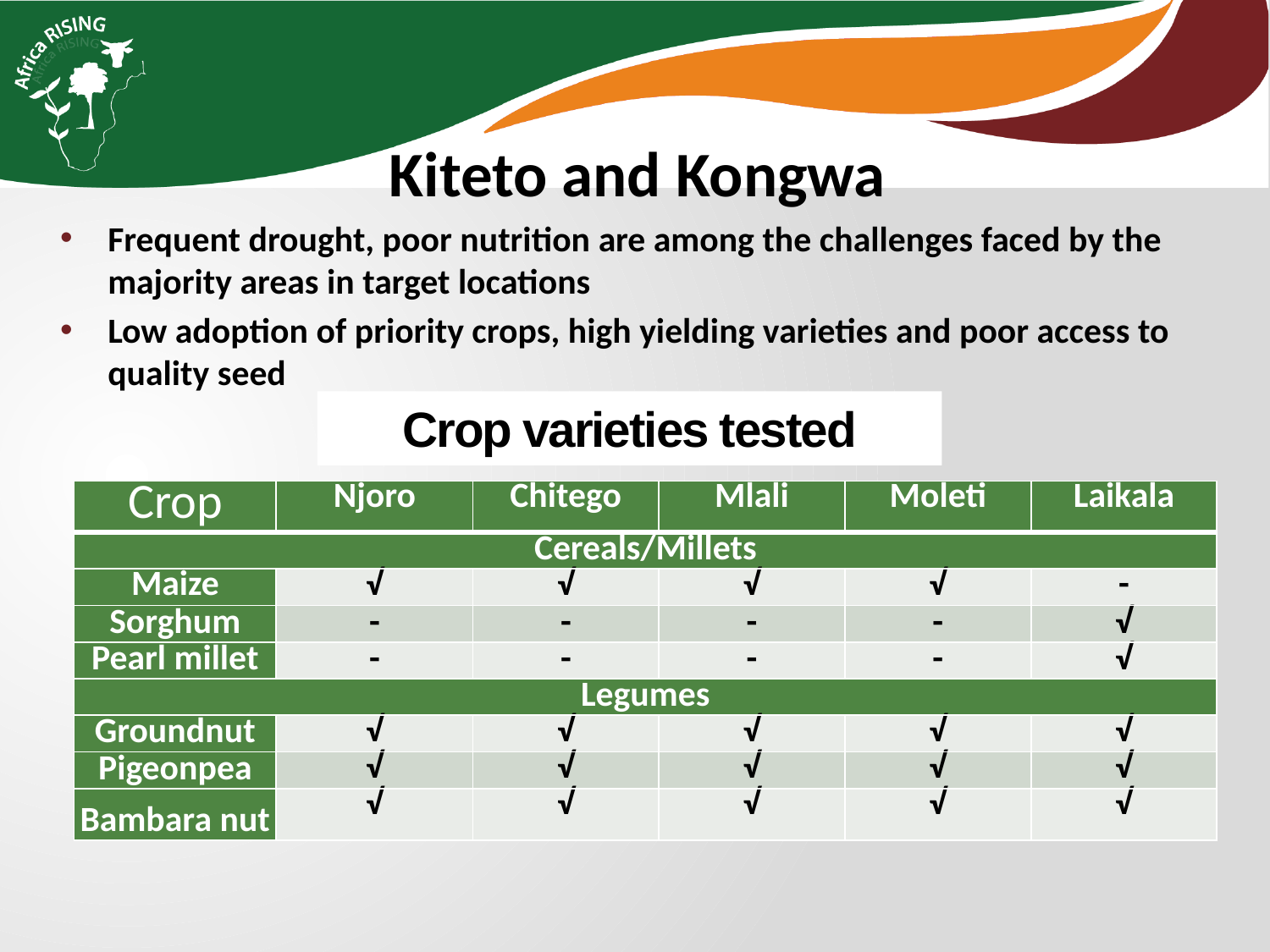

Kiteto and Kongwa
Frequent drought, poor nutrition are among the challenges faced by the majority areas in target locations
Low adoption of priority crops, high yielding varieties and poor access to quality seed
Crop varieties tested
| Crop | Njoro | Chitego | Mlali | Moleti | Laikala |
| --- | --- | --- | --- | --- | --- |
| Cereals/Millets |  |  |  |  |  |
| Maize | √ | √ | √ | √ | - |
| Sorghum | - | - | - | - | √ |
| Pearl millet | - | - | - | - | √ |
| Legumes |  |  |  |  |  |
| Groundnut | √ | √ | √ | √ | √ |
| Pigeonpea | √ | √ | √ | √ | √ |
| Bambara nut | √ | √ | √ | √ | √ |